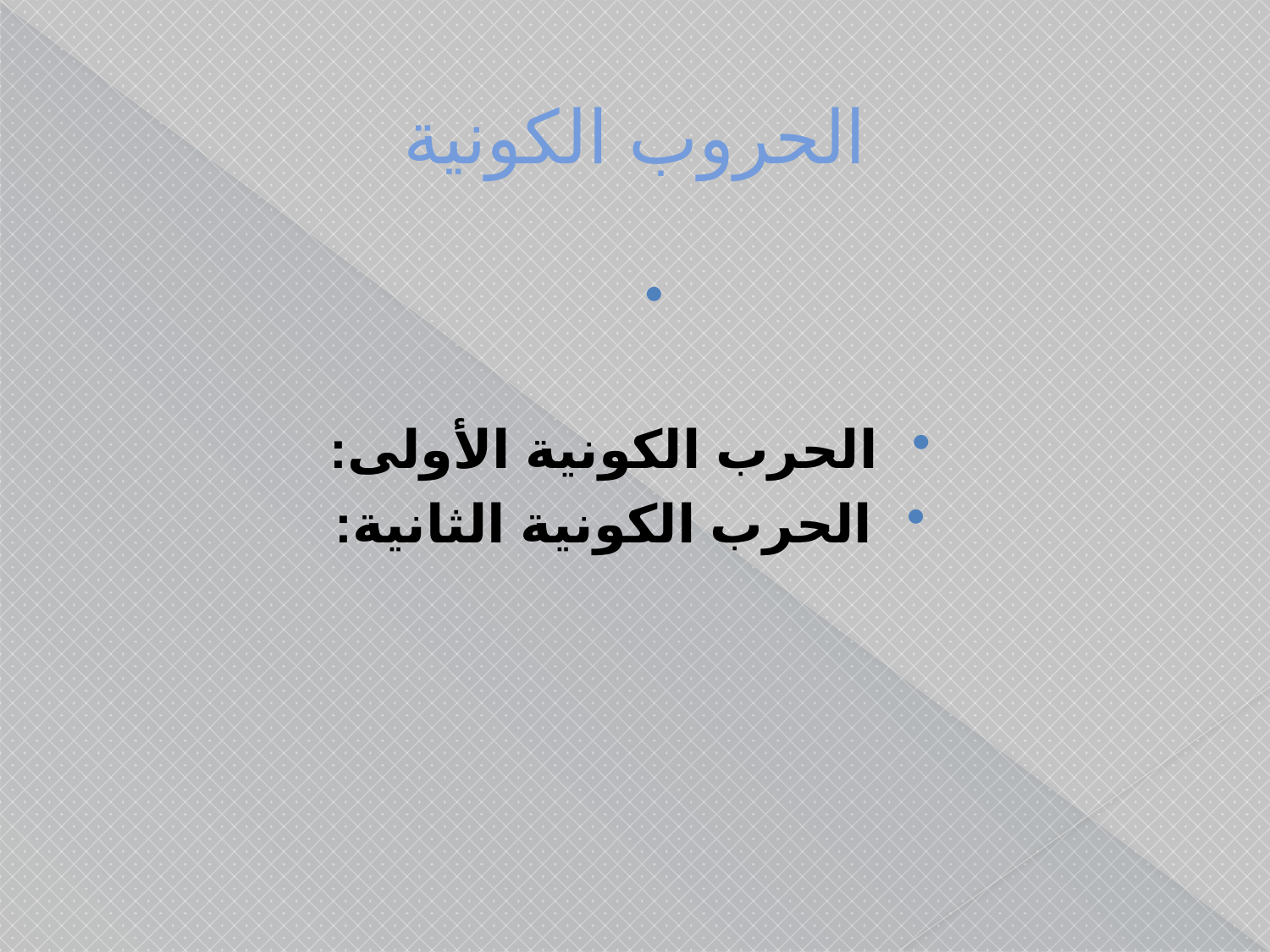

# الحروب الكونية

الحرب الكونية الأولى:
الحرب الكونية الثانية: